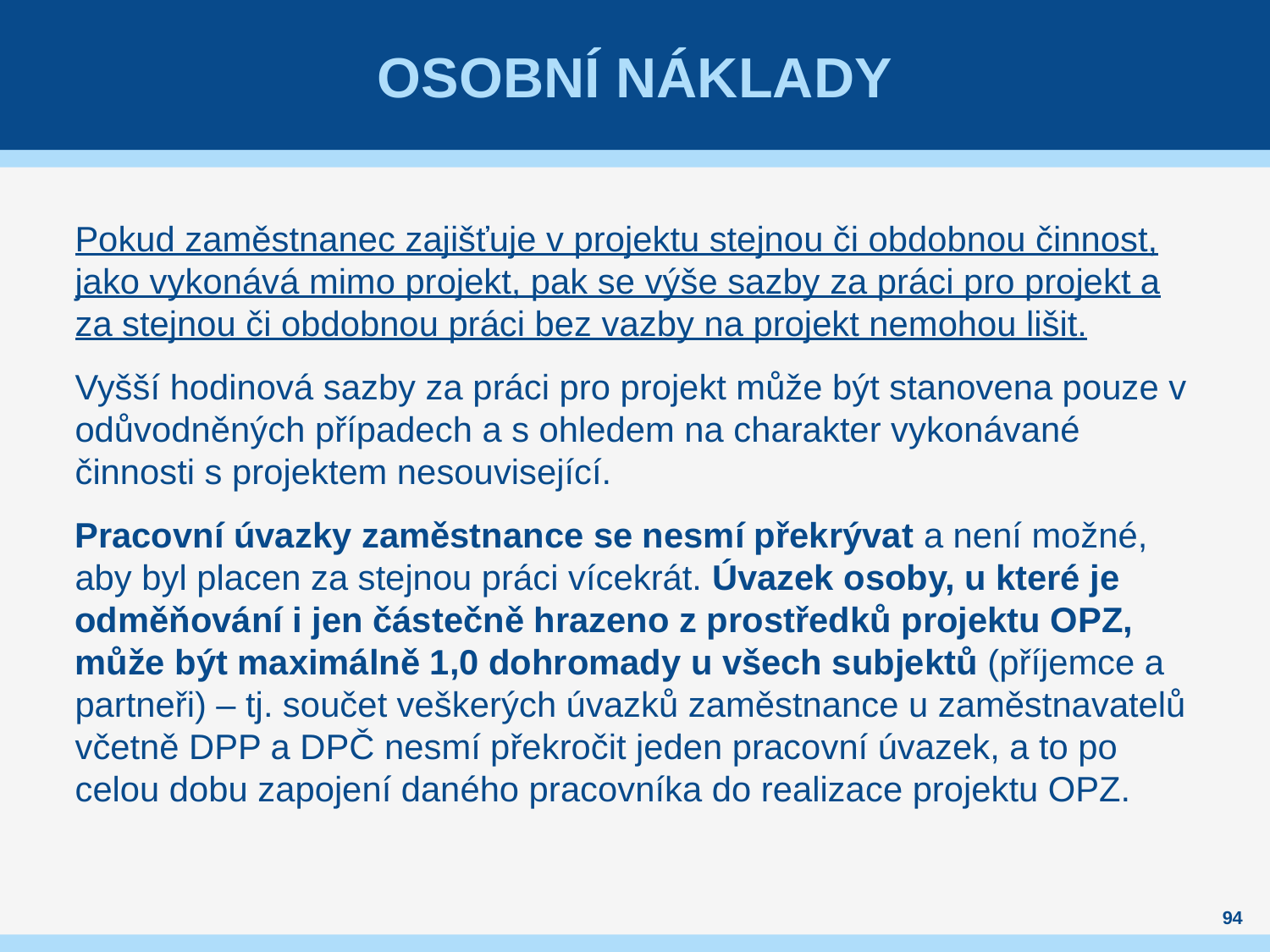

# Osobní náklady
Pokud zaměstnanec zajišťuje v projektu stejnou či obdobnou činnost, jako vykonává mimo projekt, pak se výše sazby za práci pro projekt a za stejnou či obdobnou práci bez vazby na projekt nemohou lišit.
Vyšší hodinová sazby za práci pro projekt může být stanovena pouze v odůvodněných případech a s ohledem na charakter vykonávané činnosti s projektem nesouvisející.
Pracovní úvazky zaměstnance se nesmí překrývat a není možné, aby byl placen za stejnou práci vícekrát. Úvazek osoby, u které je odměňování i jen částečně hrazeno z prostředků projektu OPZ, může být maximálně 1,0 dohromady u všech subjektů (příjemce a partneři) – tj. součet veškerých úvazků zaměstnance u zaměstnavatelů včetně DPP a DPČ nesmí překročit jeden pracovní úvazek, a to po celou dobu zapojení daného pracovníka do realizace projektu OPZ.

94